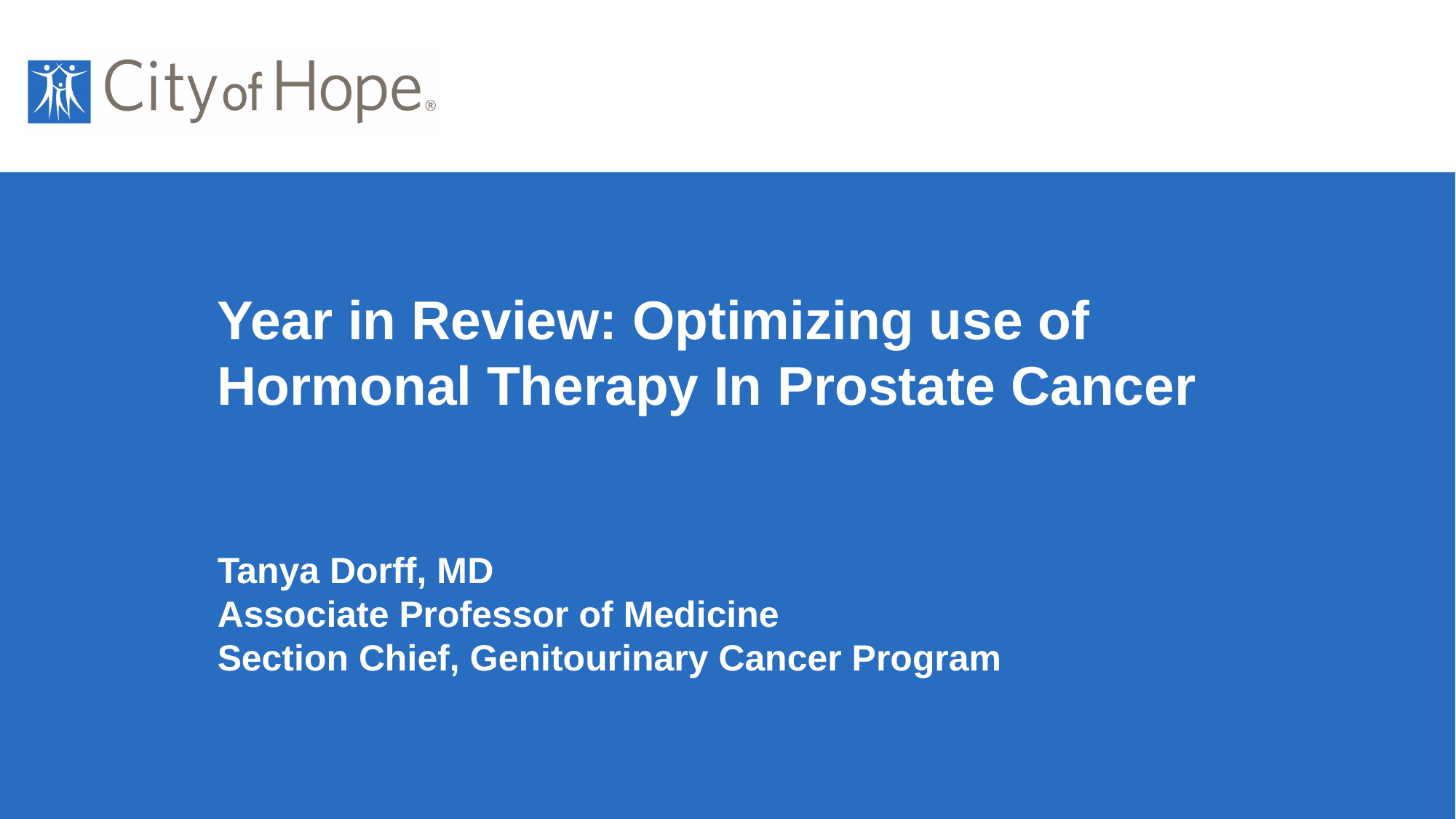

# Year in Review: Optimizing use of Hormonal Therapy In Prostate Cancer Tanya Dorff, MD Associate Professor of Medicine Section Chief, Genitourinary Cancer Program